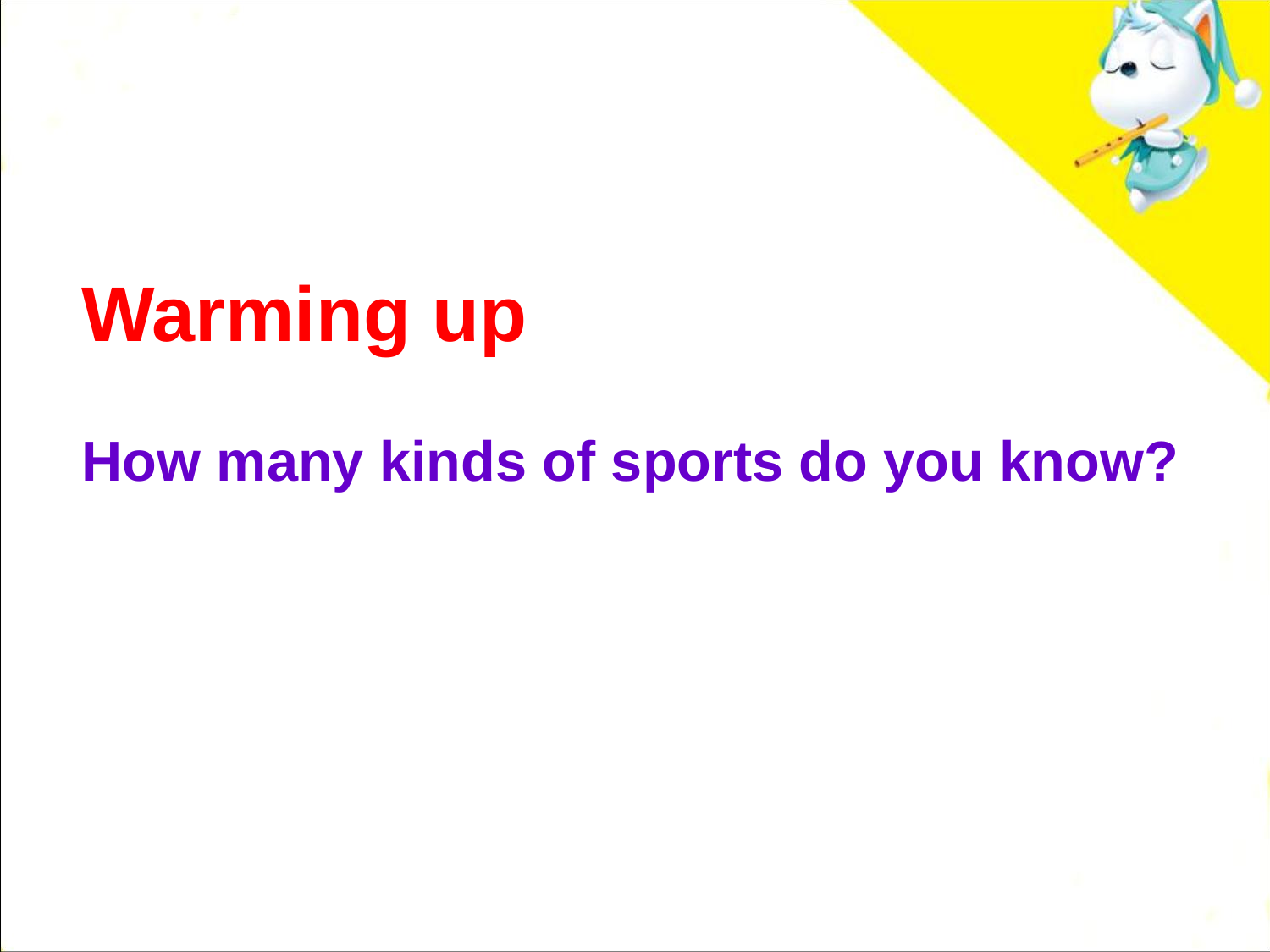

Warming up

How many kinds of sports do you know?